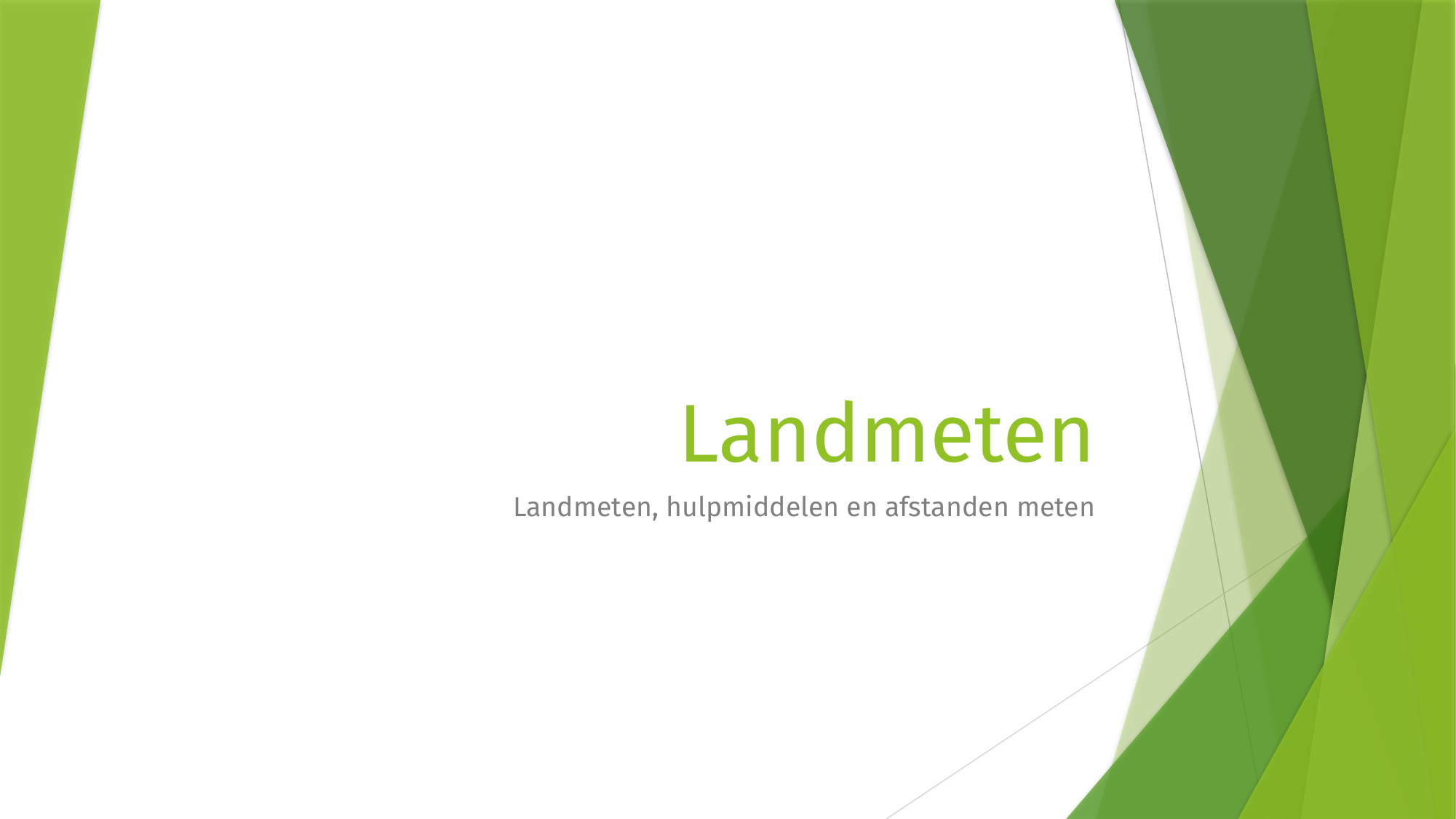

# Landmeten
Landmeten, hulpmiddelen en afstanden meten